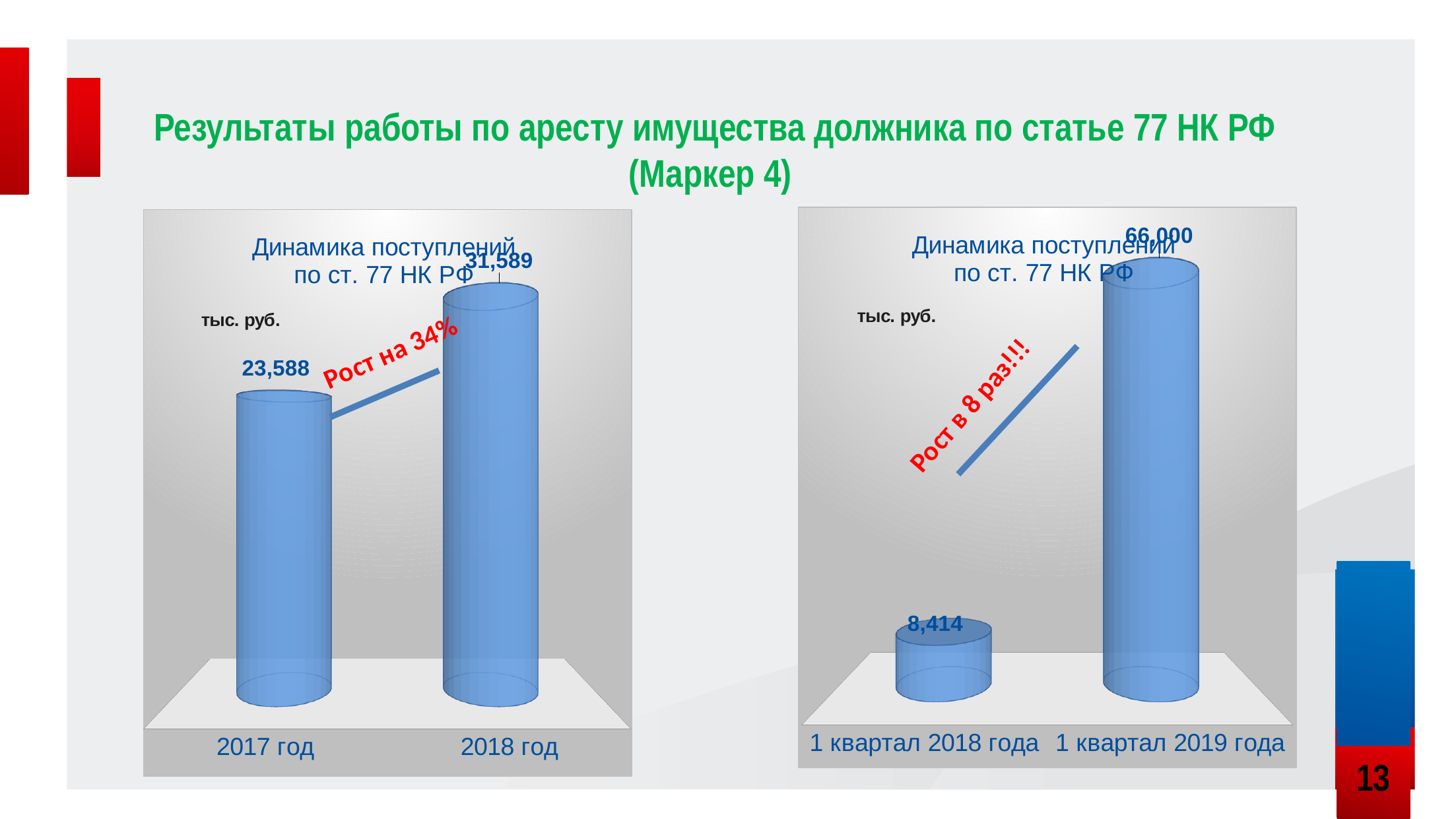

# Результаты работы по аресту имущества должника по статье 77 НК РФ (Маркер 4)

[unsupported chart]

[unsupported chart]

13